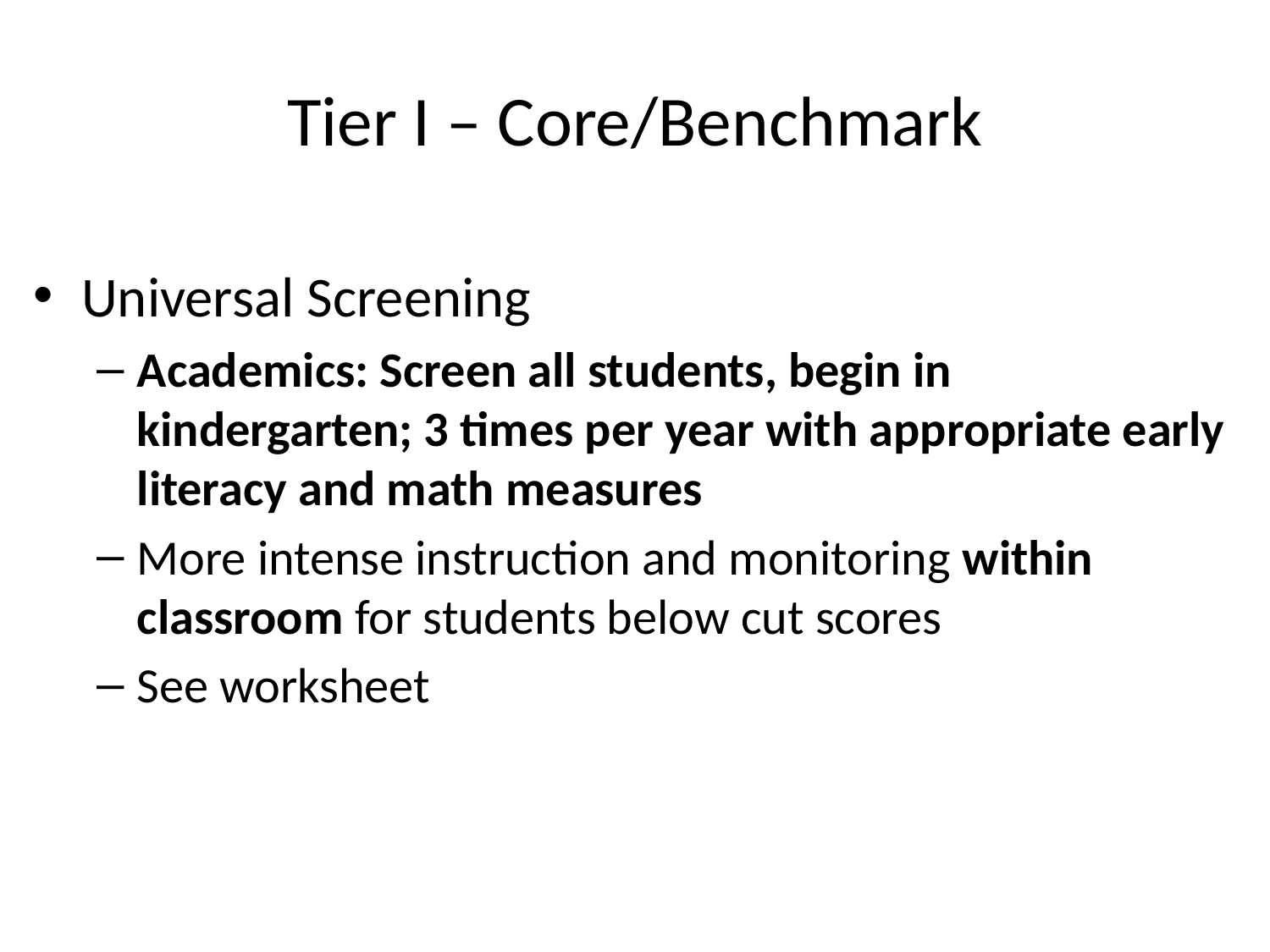

# Tier I – Core/Benchmark
Universal Screening
Academics: Screen all students, begin in kindergarten; 3 times per year with appropriate early literacy and math measures
More intense instruction and monitoring within classroom for students below cut scores
See worksheet